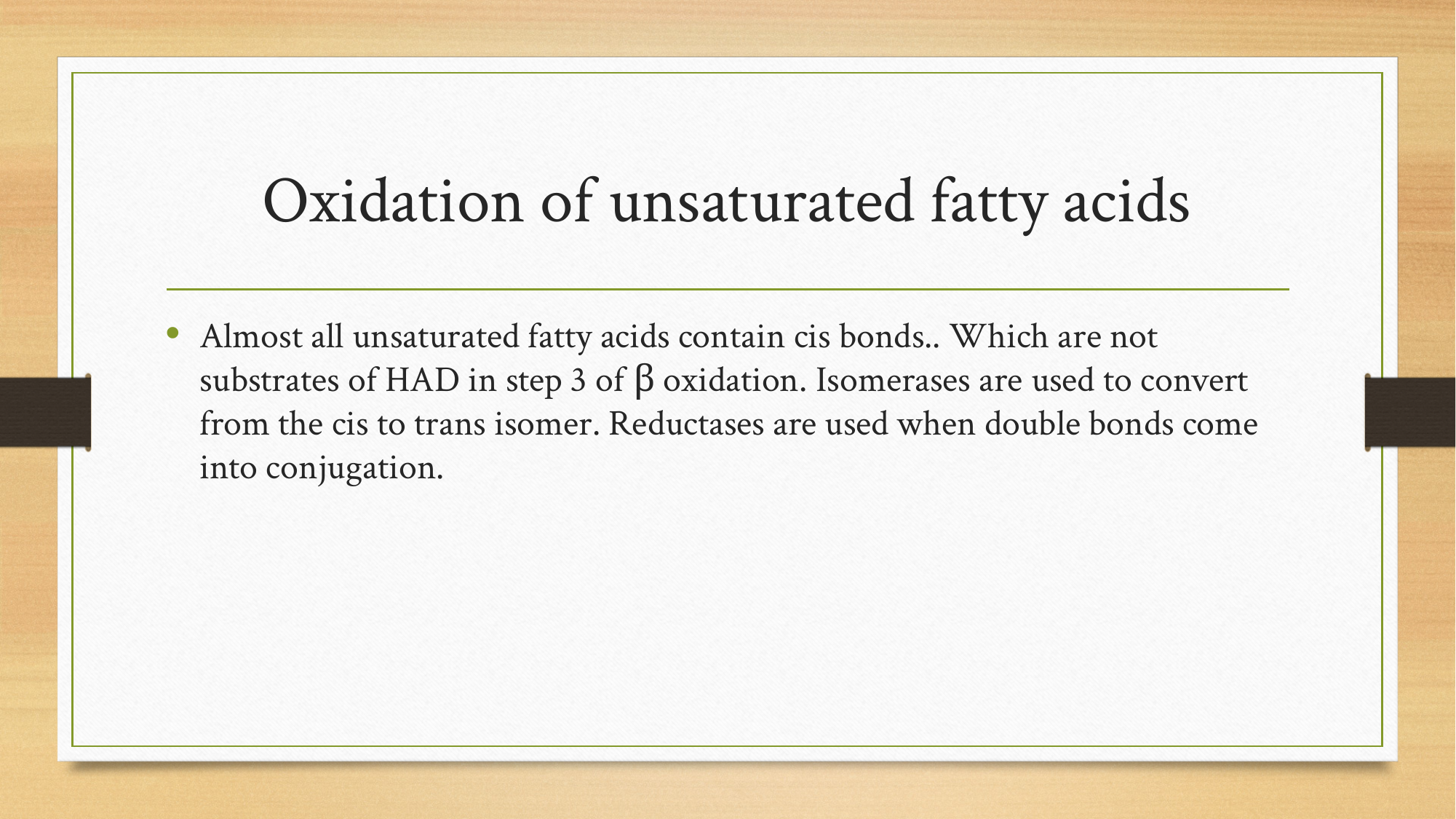

# Oxidation of unsaturated fatty acids
Almost all unsaturated fatty acids contain cis bonds.. Which are not substrates of HAD in step 3 of β oxidation. Isomerases are used to convert from the cis to trans isomer. Reductases are used when double bonds come into conjugation.